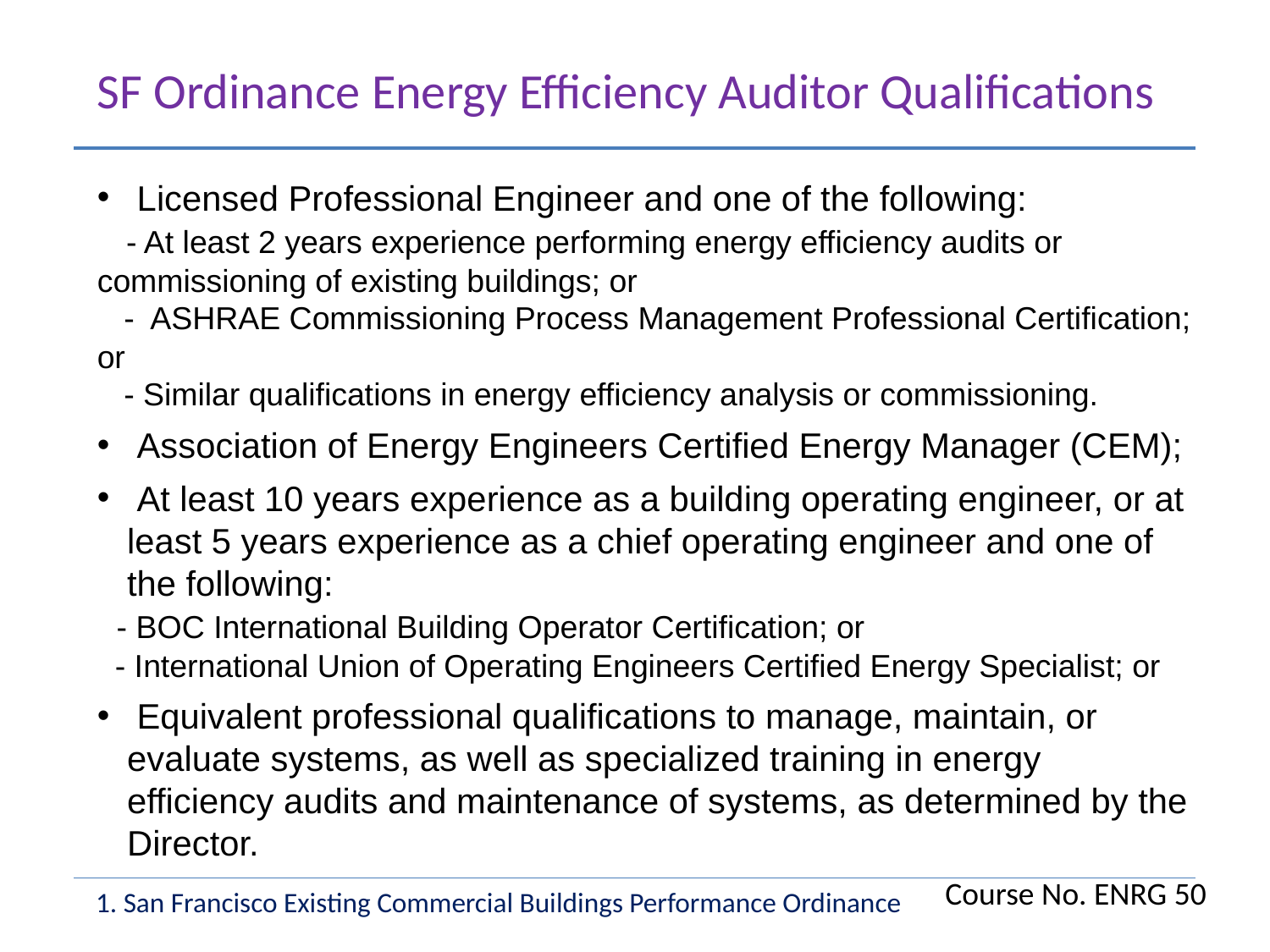

SF Ordinance Energy Efficiency Auditor Qualifications
 Licensed Professional Engineer and one of the following:
   - At least 2 years experience performing energy efficiency audits or commissioning of existing buildings; or
   -  ASHRAE Commissioning Process Management Professional Certification; or
   - Similar qualifications in energy efficiency analysis or commissioning.
 Association of Energy Engineers Certified Energy Manager (CEM);
 At least 10 years experience as a building operating engineer, or at least 5 years experience as a chief operating engineer and one of the following:
  - BOC International Building Operator Certification; or
  - International Union of Operating Engineers Certified Energy Specialist; or
 Equivalent professional qualifications to manage, maintain, or evaluate systems, as well as specialized training in energy efficiency audits and maintenance of systems, as determined by the Director.
Course No. ENRG 50
1. San Francisco Existing Commercial Buildings Performance Ordinance